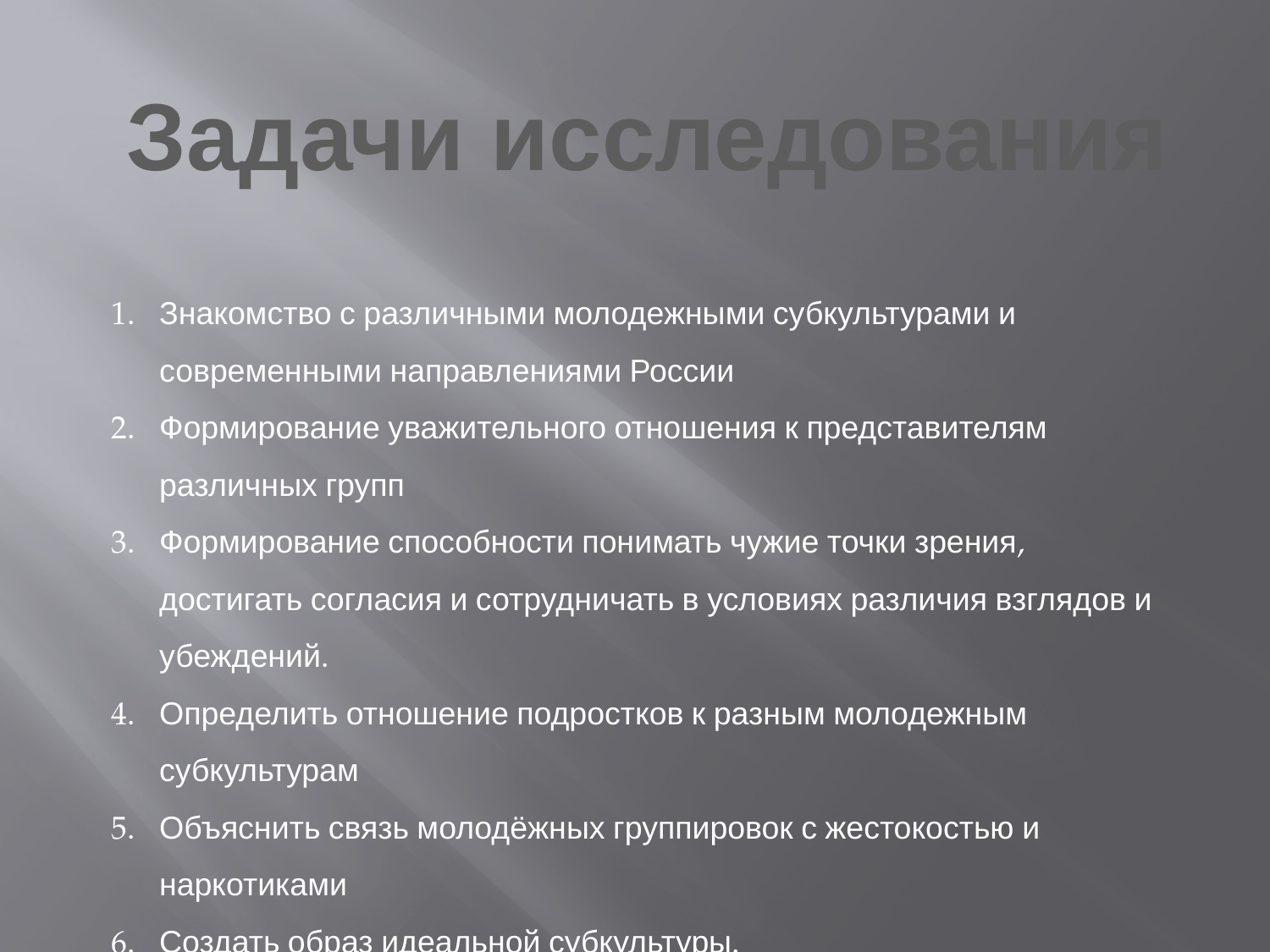

Задачи исследования
Знакомство с различными молодежными субкультурами и современными направлениями России
Формирование уважительного отношения к представителям различных групп
Формирование способности понимать чужие точки зрения, достигать согласия и сотрудничать в условиях различия взглядов и убеждений.
Определить отношение подростков к разным молодежным субкультурам
Объяснить связь молодёжных группировок с жестокостью и наркотиками
Создать образ идеальной субкультуры.